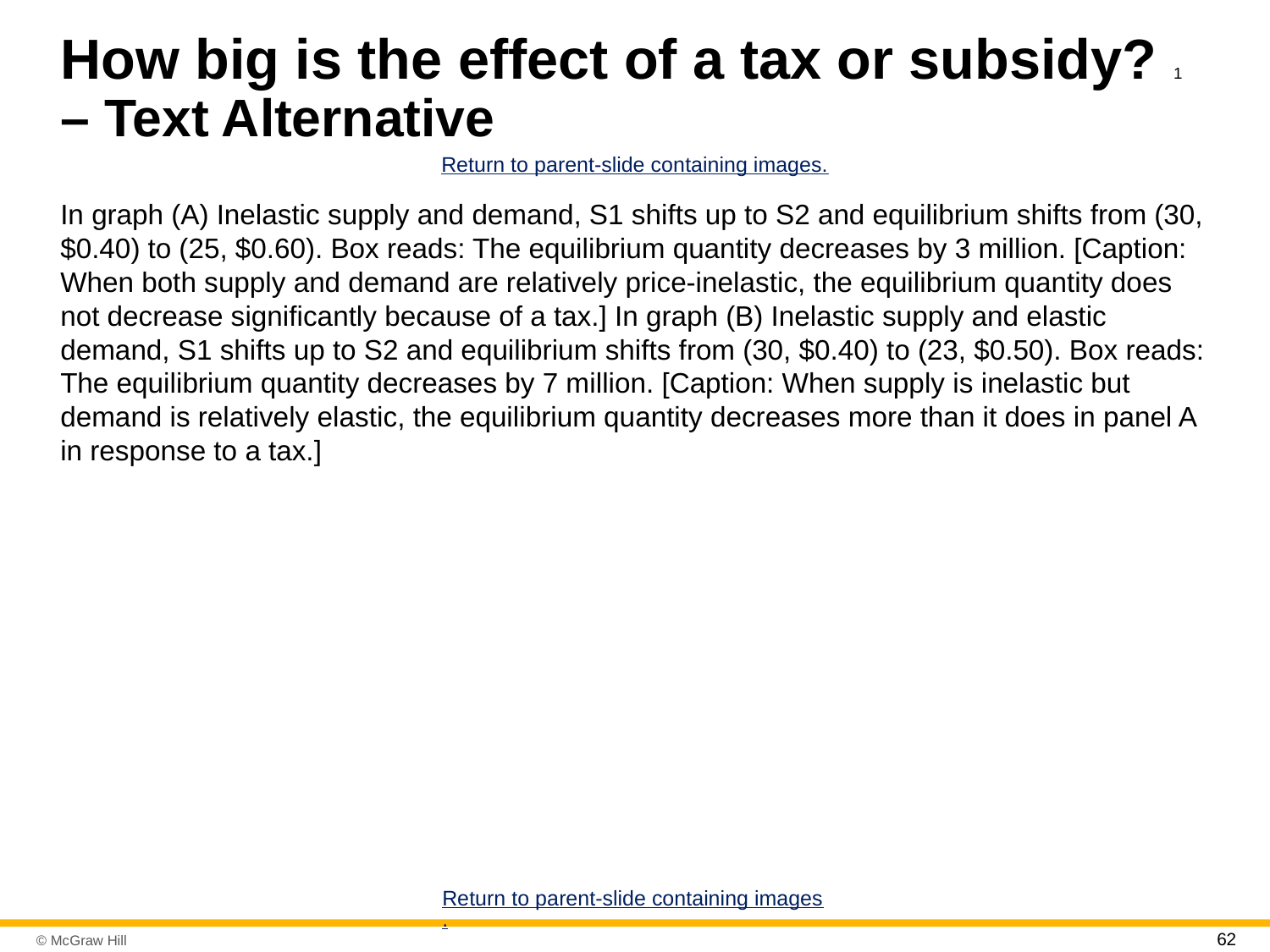

# How big is the effect of a tax or subsidy? 1 – Text Alternative
Return to parent-slide containing images.
In graph (A) Inelastic supply and demand, S1 shifts up to S2 and equilibrium shifts from (30, $0.40) to (25, $0.60). Box reads: The equilibrium quantity decreases by 3 million. [Caption: When both supply and demand are relatively price-inelastic, the equilibrium quantity does not decrease significantly because of a tax.] In graph (B) Inelastic supply and elastic demand, S1 shifts up to S2 and equilibrium shifts from (30, $0.40) to (23, $0.50). Box reads: The equilibrium quantity decreases by 7 million. [Caption: When supply is inelastic but demand is relatively elastic, the equilibrium quantity decreases more than it does in panel A in response to a tax.]
Return to parent-slide containing images.